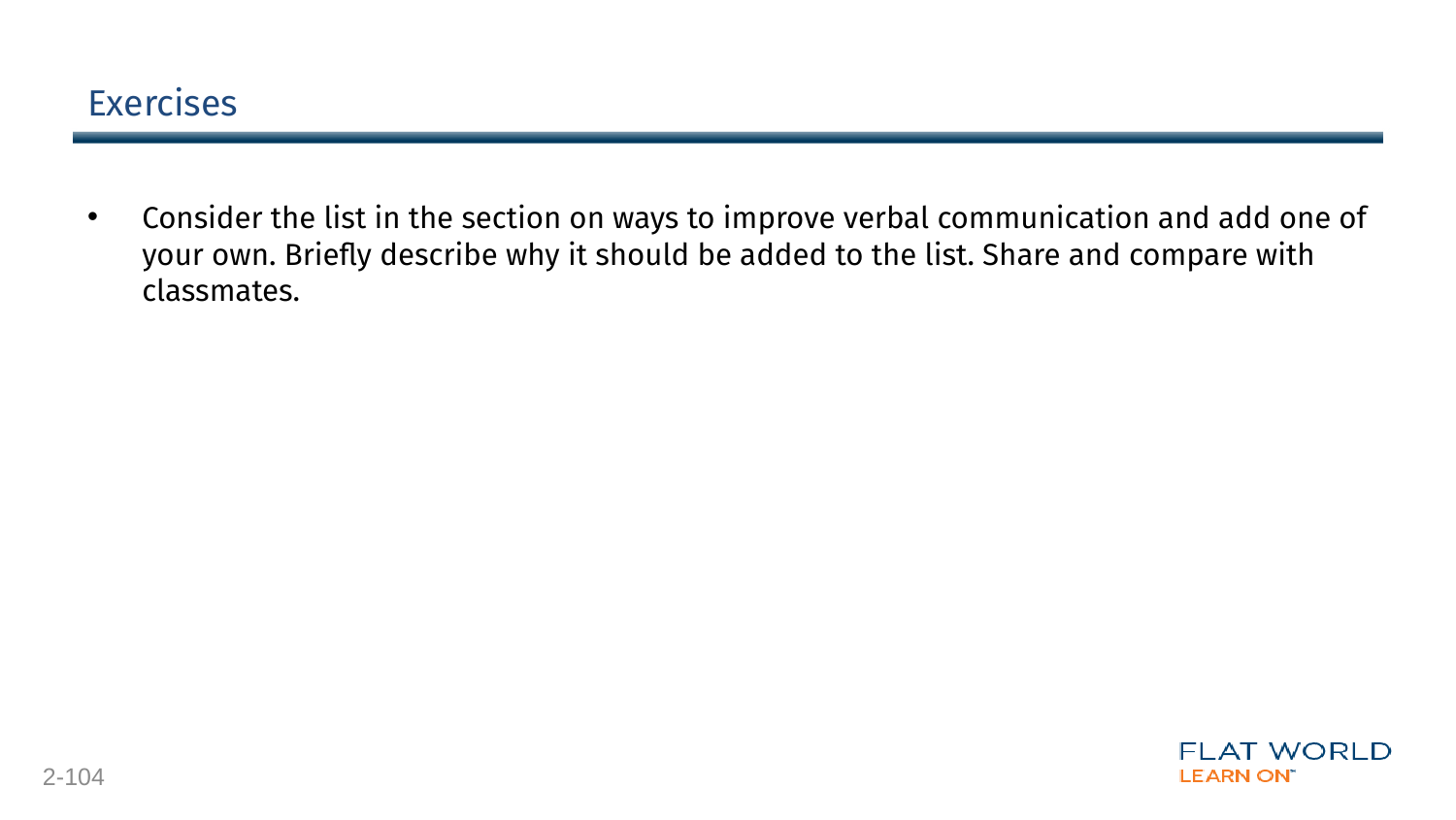

# Exercises
Consider the list in the section on ways to improve verbal communication and add one of your own. Briefly describe why it should be added to the list. Share and compare with classmates.
2-104